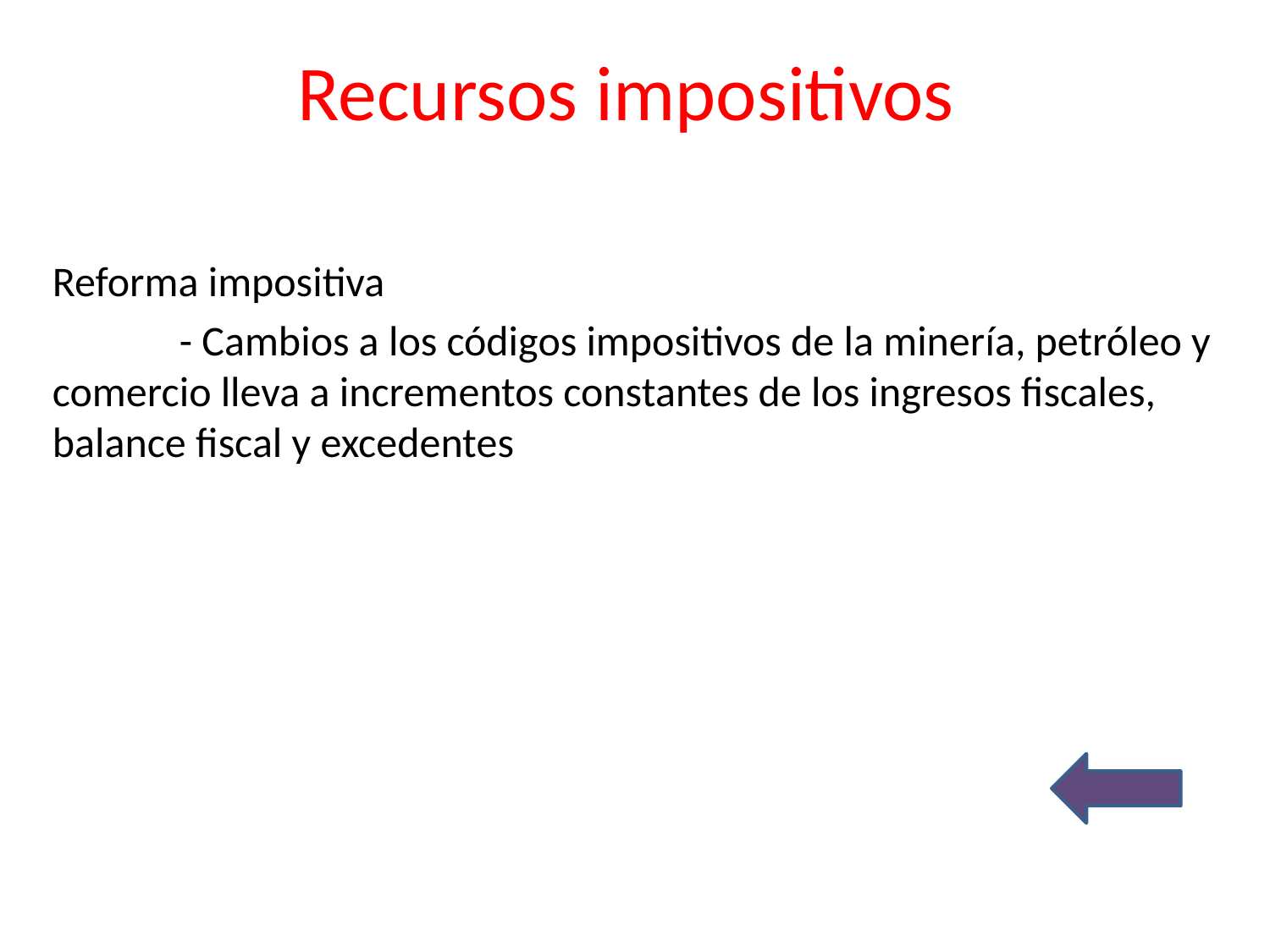

# Recursos impositivos
Reforma impositiva
	- Cambios a los códigos impositivos de la minería, petróleo y comercio lleva a incrementos constantes de los ingresos fiscales, balance fiscal y excedentes